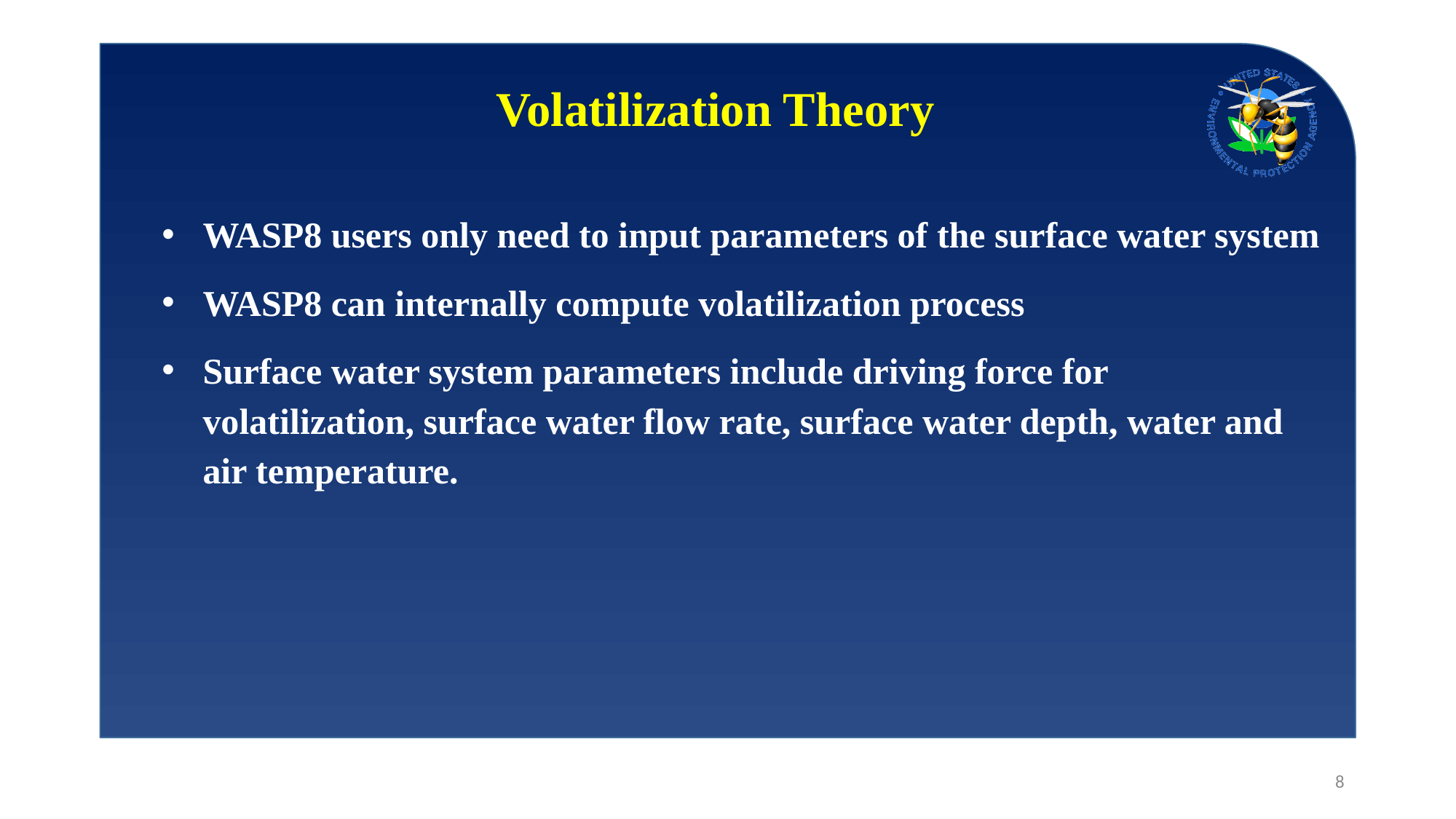

# Volatilization Theory
WASP8 users only need to input parameters of the surface water system
WASP8 can internally compute volatilization process
Surface water system parameters include driving force for volatilization, surface water flow rate, surface water depth, water and air temperature.

8